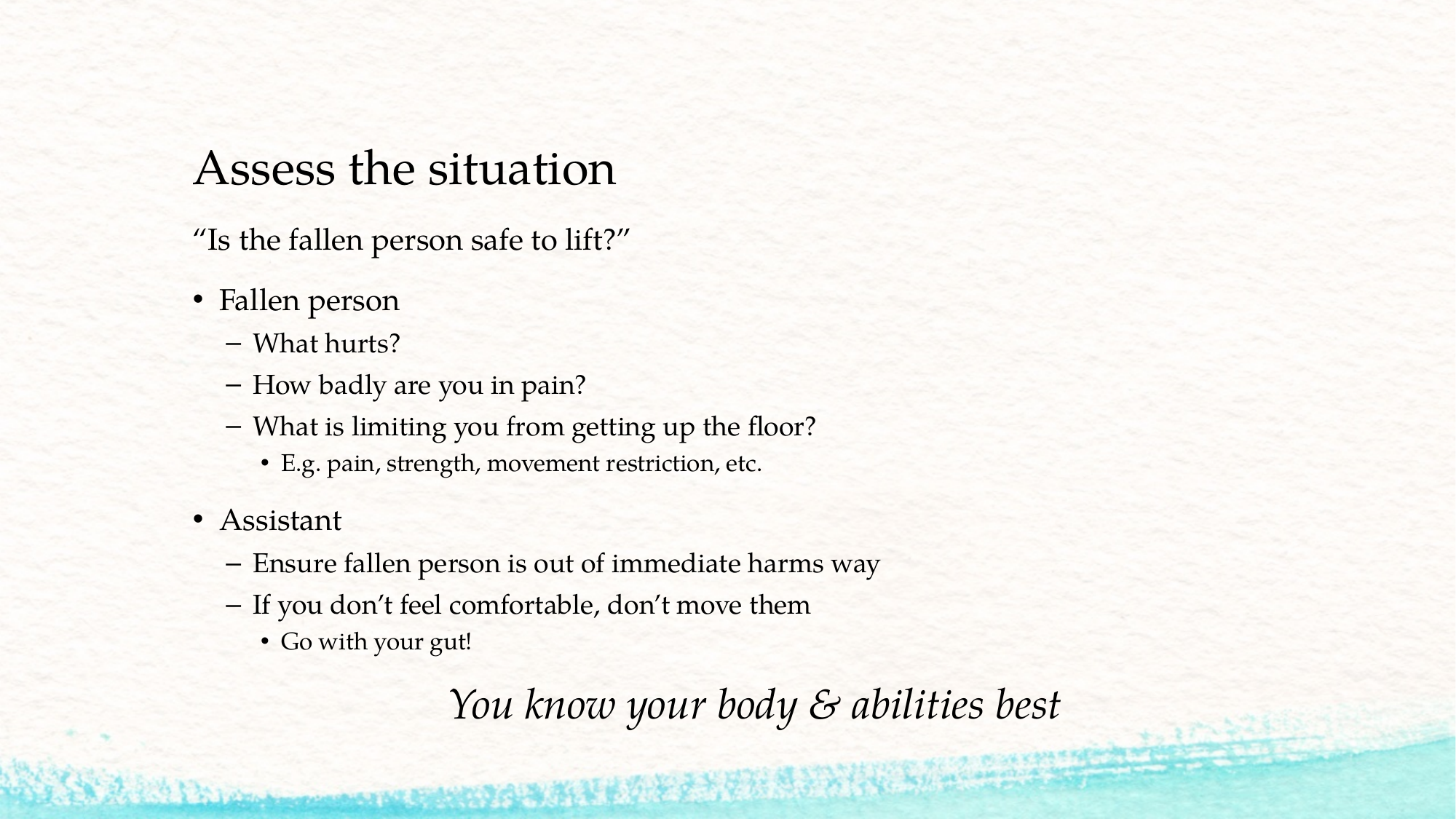

# Assess the situation
“Is the fallen person safe to lift?”
Fallen person
What hurts?
How badly are you in pain?
What is limiting you from getting up the floor?
E.g. pain, strength, movement restriction, etc.
Assistant
Ensure fallen person is out of immediate harms way
If you don’t feel comfortable, don’t move them
Go with your gut!
You know your body & abilities best